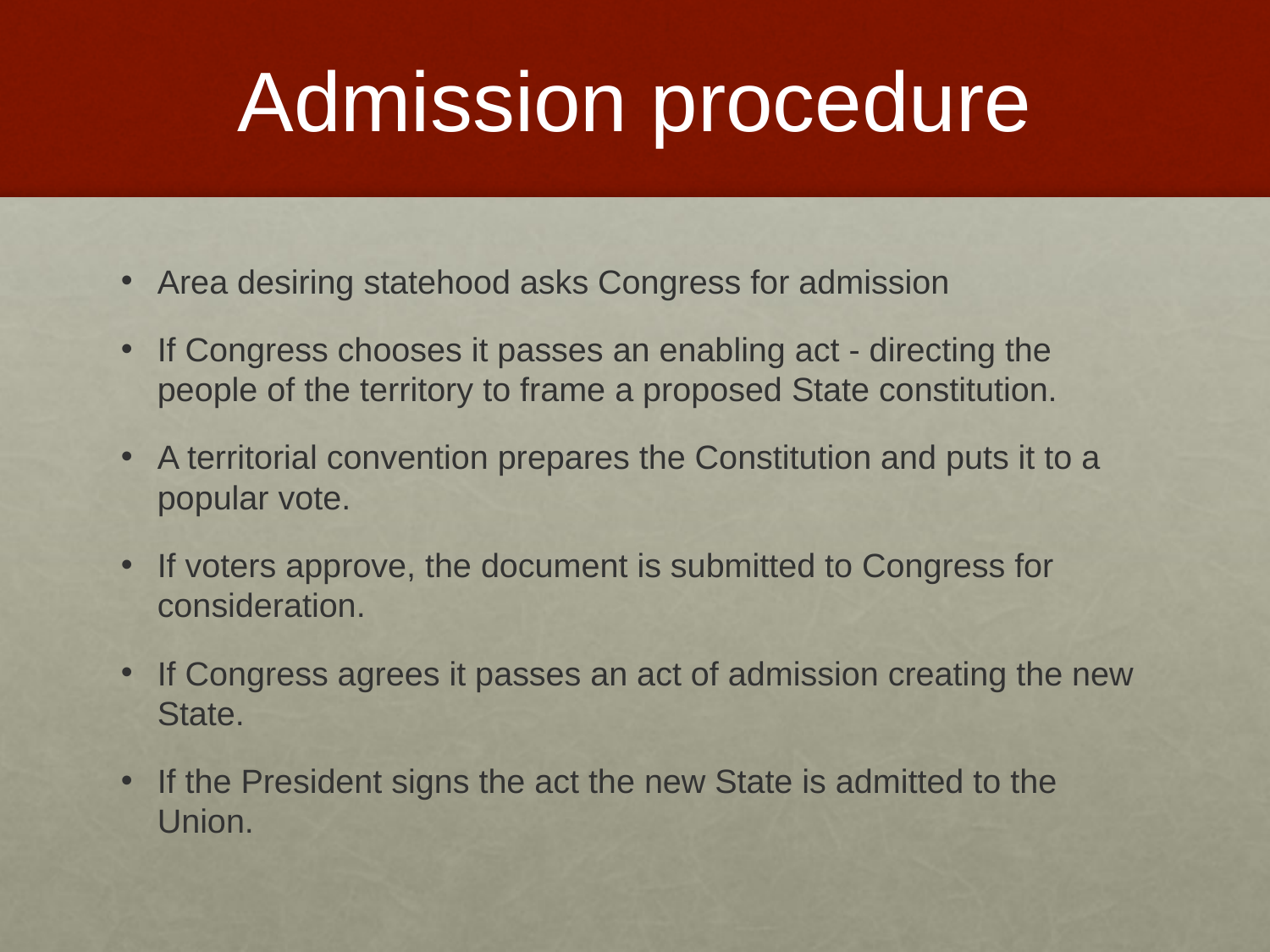

# Admission procedure
Area desiring statehood asks Congress for admission
If Congress chooses it passes an enabling act - directing the people of the territory to frame a proposed State constitution.
A territorial convention prepares the Constitution and puts it to a popular vote.
If voters approve, the document is submitted to Congress for consideration.
If Congress agrees it passes an act of admission creating the new State.
If the President signs the act the new State is admitted to the Union.